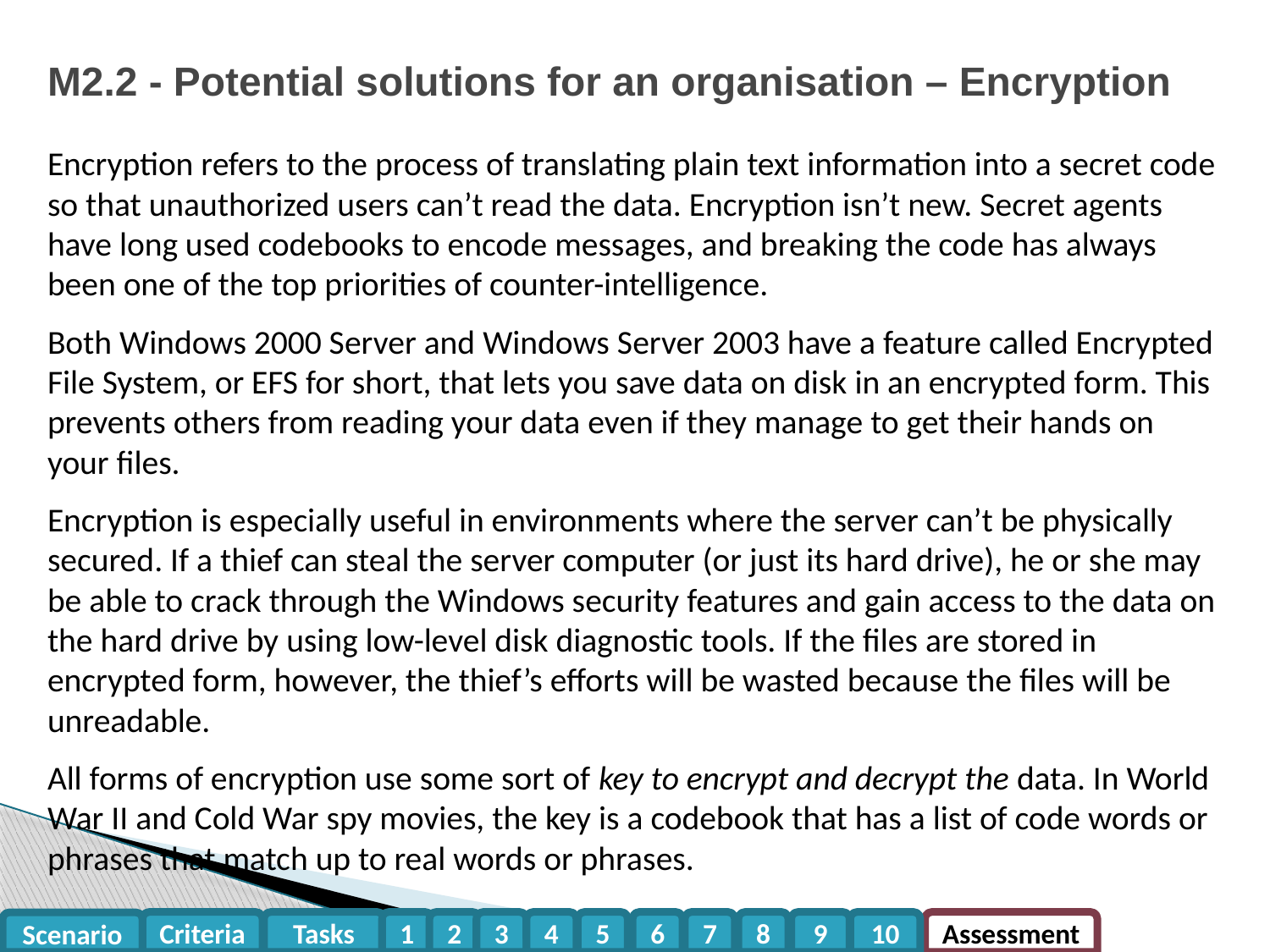

# M2.2 - Potential solutions for an organisation – Encryption
Encryption refers to the process of translating plain text information into a secret code so that unauthorized users can’t read the data. Encryption isn’t new. Secret agents have long used codebooks to encode messages, and breaking the code has always been one of the top priorities of counter-intelligence.
Both Windows 2000 Server and Windows Server 2003 have a feature called Encrypted File System, or EFS for short, that lets you save data on disk in an encrypted form. This prevents others from reading your data even if they manage to get their hands on your files.
Encryption is especially useful in environments where the server can’t be physically secured. If a thief can steal the server computer (or just its hard drive), he or she may be able to crack through the Windows security features and gain access to the data on the hard drive by using low-level disk diagnostic tools. If the files are stored in encrypted form, however, the thief’s efforts will be wasted because the files will be unreadable.
All forms of encryption use some sort of key to encrypt and decrypt the data. In World War II and Cold War spy movies, the key is a codebook that has a list of code words or phrases that match up to real words or phrases.